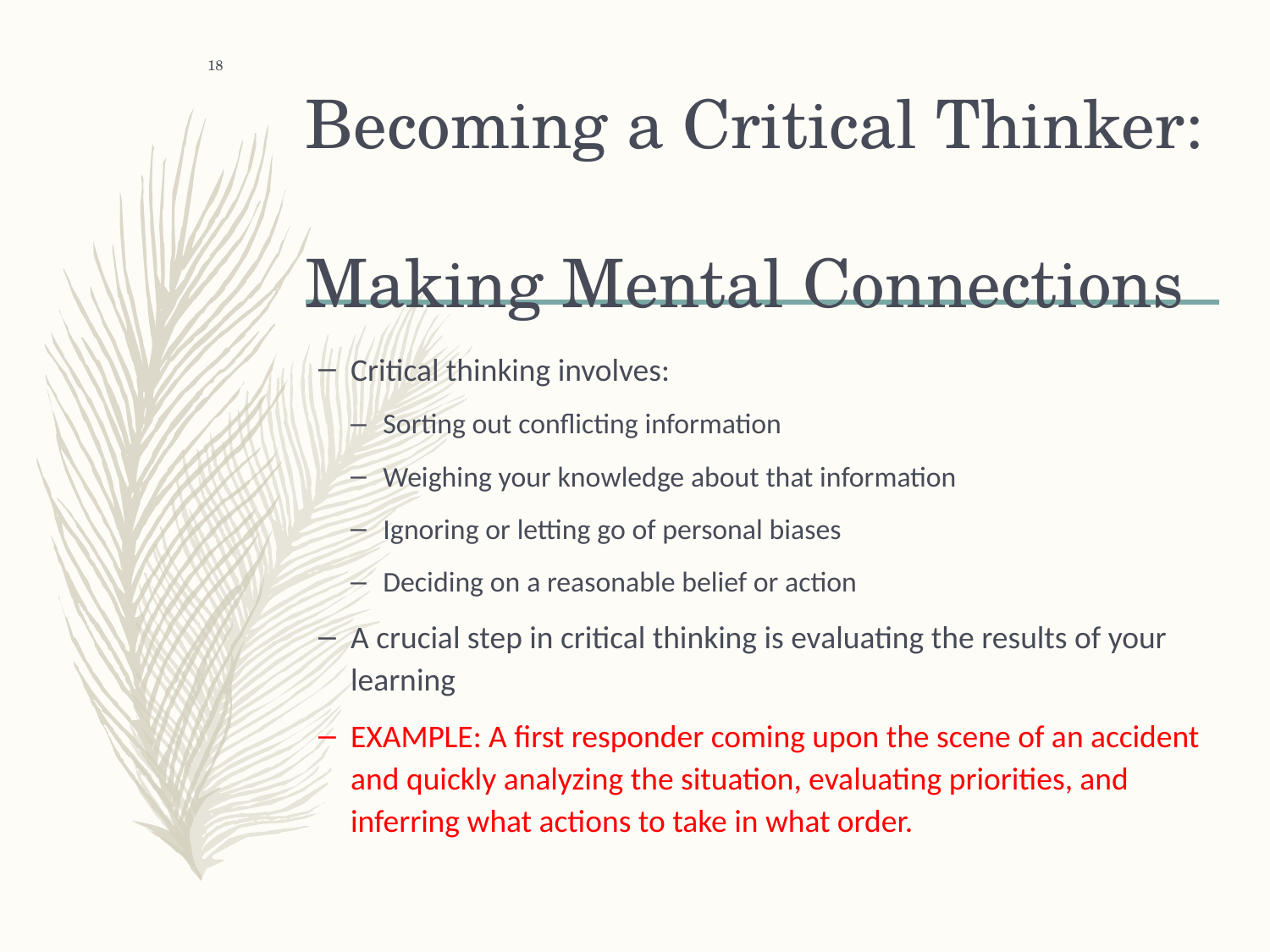

# Becoming a Critical Thinker: Making Mental Connections
 18

Critical thinking involves:
Sorting out conflicting information
Weighing your knowledge about that information
Ignoring or letting go of personal biases
Deciding on a reasonable belief or action
A crucial step in critical thinking is evaluating the results of your learning
EXAMPLE: A first responder coming upon the scene of an accident and quickly analyzing the situation, evaluating priorities, and inferring what actions to take in what order.